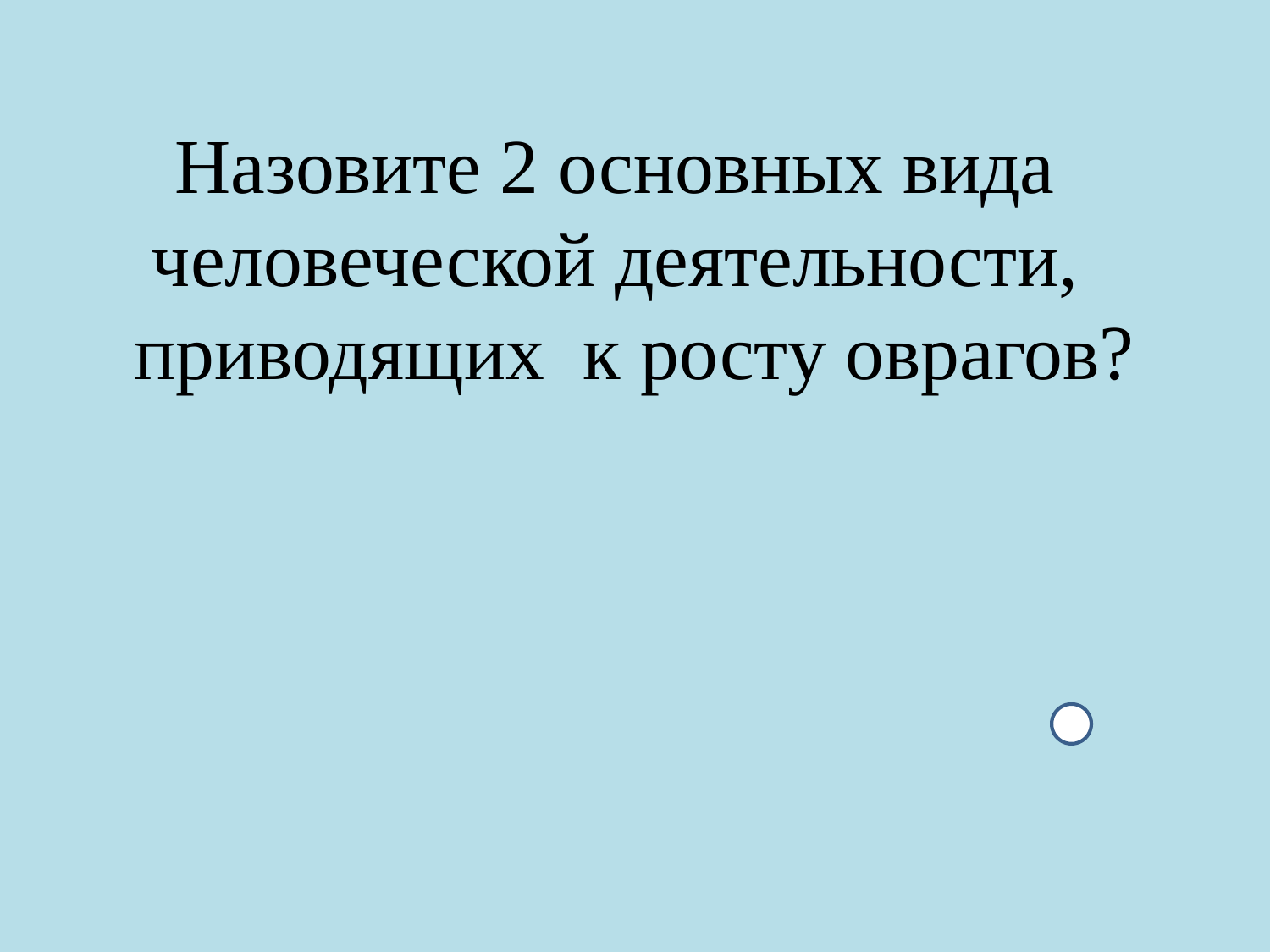

#
Назовите 2 основных вида
человеческой деятельности,
приводящих  к росту оврагов?